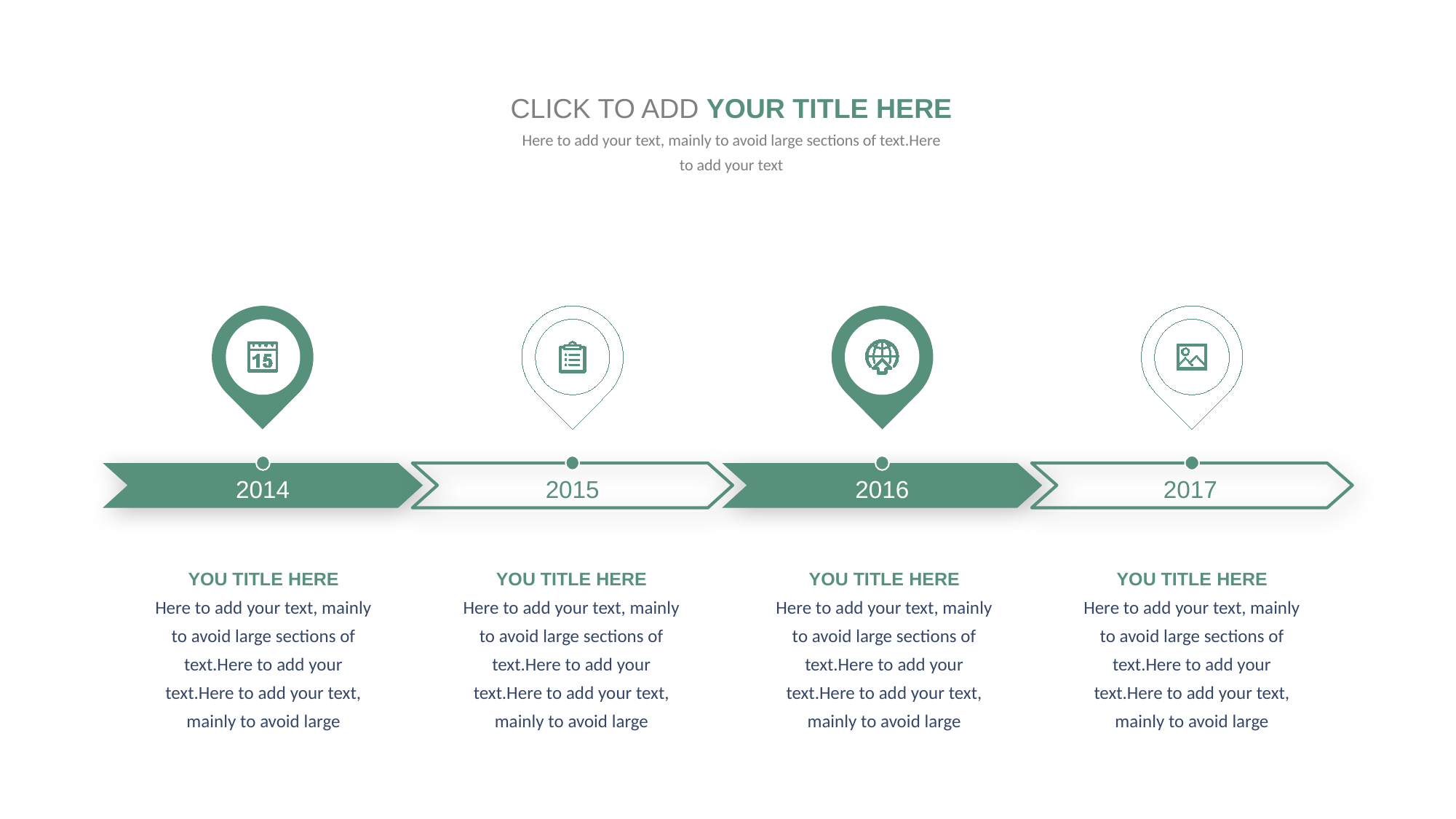

CLICK TO ADD YOUR TITLE HERE
Here to add your text, mainly to avoid large sections of text.Here to add your text

2015
2017
2014
2016
YOU TITLE HERE
Here to add your text, mainly to avoid large sections of text.Here to add your text.Here to add your text, mainly to avoid large
YOU TITLE HERE
Here to add your text, mainly to avoid large sections of text.Here to add your text.Here to add your text, mainly to avoid large
YOU TITLE HERE
Here to add your text, mainly to avoid large sections of text.Here to add your text.Here to add your text, mainly to avoid large
YOU TITLE HERE
Here to add your text, mainly to avoid large sections of text.Here to add your text.Here to add your text, mainly to avoid large